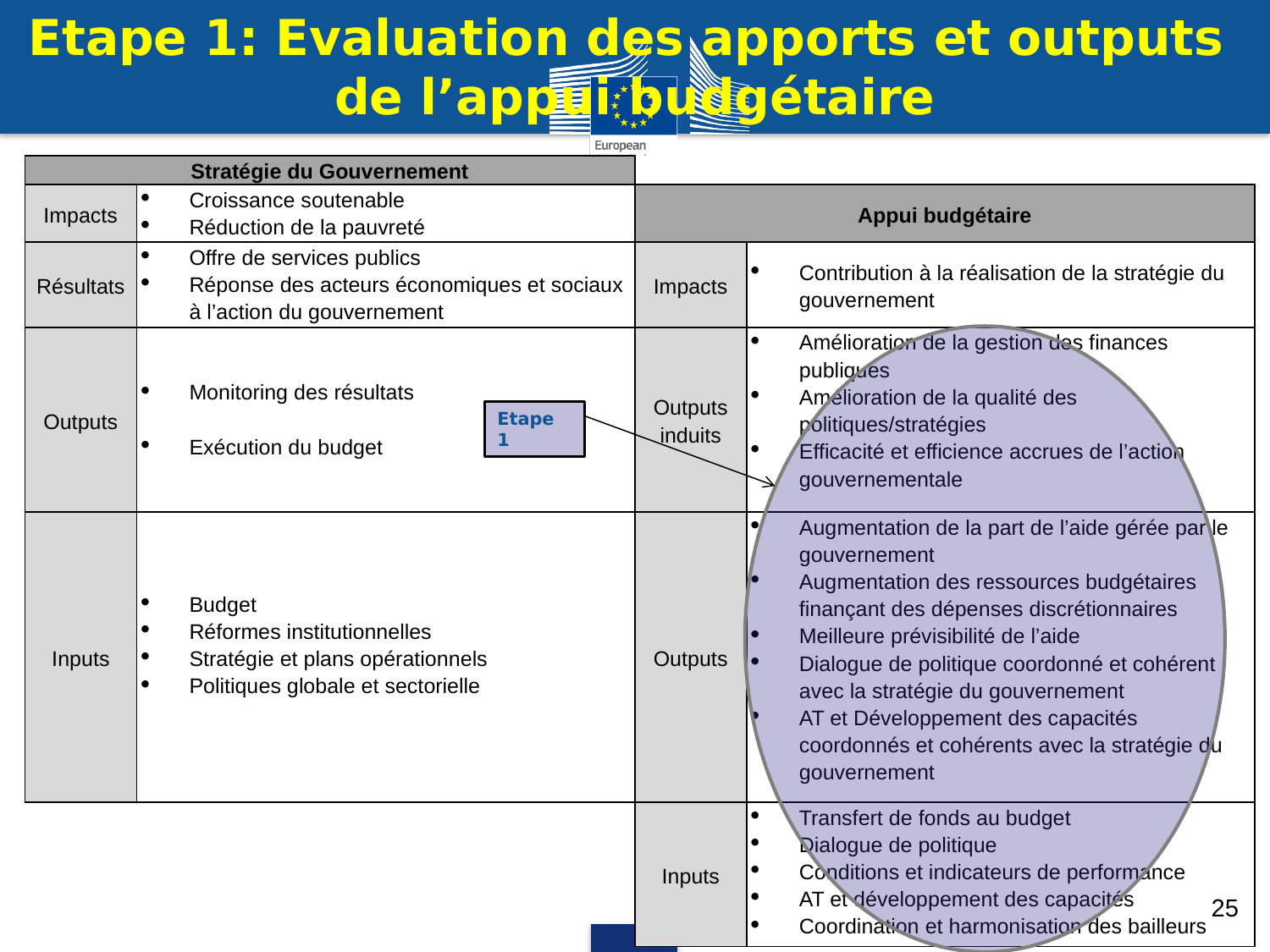

Etape 1: Evaluation des apports et outputs
de l’appui budgétaire
| Stratégie du Gouvernement |  |  |  |  |
| --- | --- | --- | --- | --- |
| Impacts | Croissance soutenable Réduction de la pauvreté | Appui budgétaire |  |  |
| Résultats | Offre de services publics Réponse des acteurs économiques et sociaux à l’action du gouvernement | Impacts | Contribution à la réalisation de la stratégie du gouvernement |  |
| Outputs | Monitoring des résultats Exécution du budget | Outputs induits | Amélioration de la gestion des finances publiques Amélioration de la qualité des politiques/stratégies Efficacité et efficience accrues de l’action gouvernementale |  |
| Inputs | Budget Réformes institutionnelles Stratégie et plans opérationnels Politiques globale et sectorielle | Outputs | Augmentation de la part de l’aide gérée par le gouvernement Augmentation des ressources budgétaires finançant des dépenses discrétionnaires Meilleure prévisibilité de l’aide Dialogue de politique coordonné et cohérent avec la stratégie du gouvernement AT et Développement des capacités coordonnés et cohérents avec la stratégie du gouvernement |  |
|  |  | Inputs | Transfert de fonds au budget Dialogue de politique Conditions et indicateurs de performance AT et développement des capacités Coordination et harmonisation des bailleurs |  |

Etape 1

25